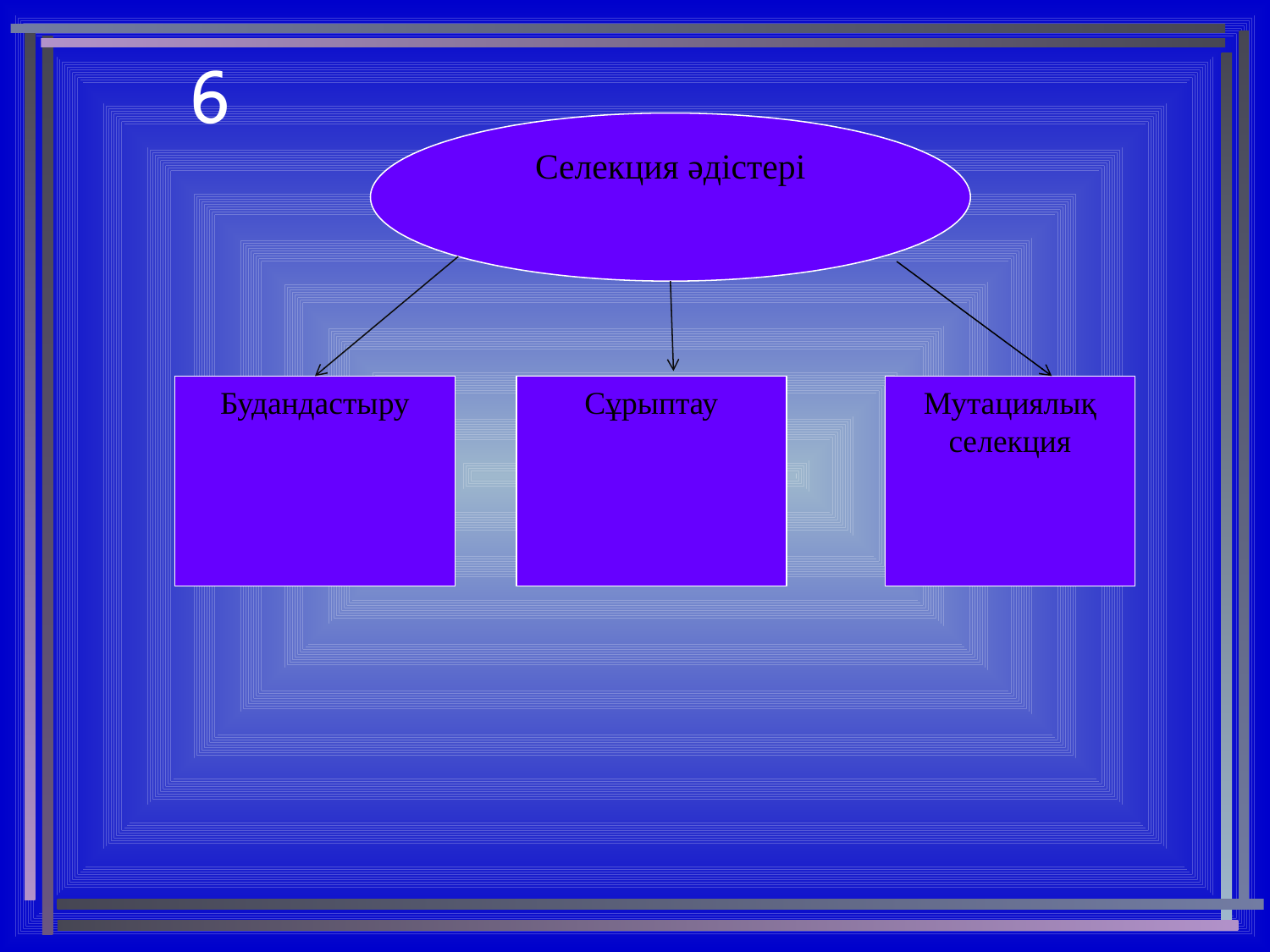

# 6
Селекция әдістері
Будандастыру
Сұрыптау
Мутациялық селекция